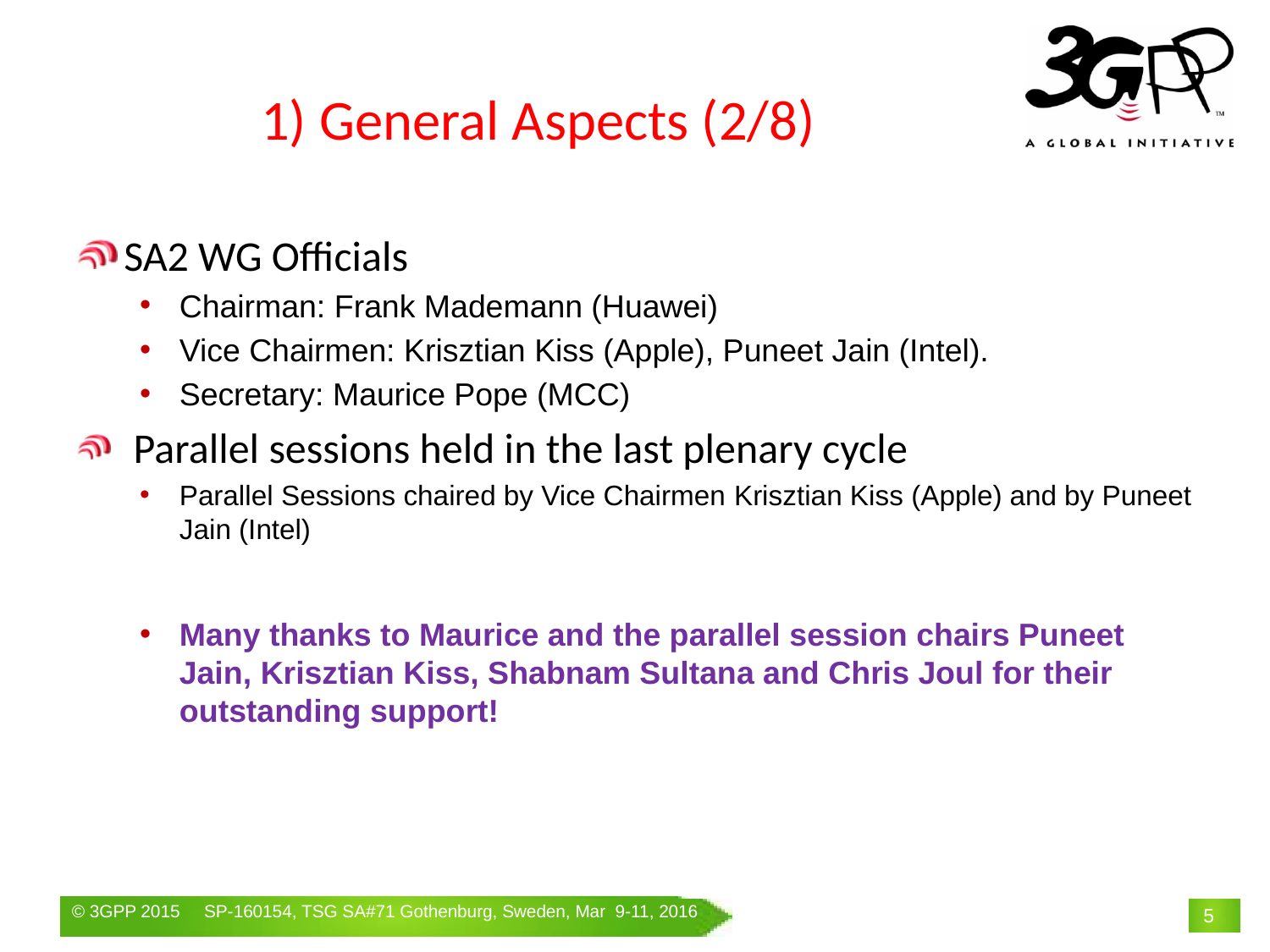

# 1) General Aspects (2/8)
SA2 WG Officials
Chairman: Frank Mademann (Huawei)
Vice Chairmen: Krisztian Kiss (Apple), Puneet Jain (Intel).
Secretary: Maurice Pope (MCC)
 Parallel sessions held in the last plenary cycle
Parallel Sessions chaired by Vice Chairmen Krisztian Kiss (Apple) and by Puneet Jain (Intel)

Many thanks to Maurice and the parallel session chairs Puneet Jain, Krisztian Kiss, Shabnam Sultana and Chris Joul for their outstanding support!